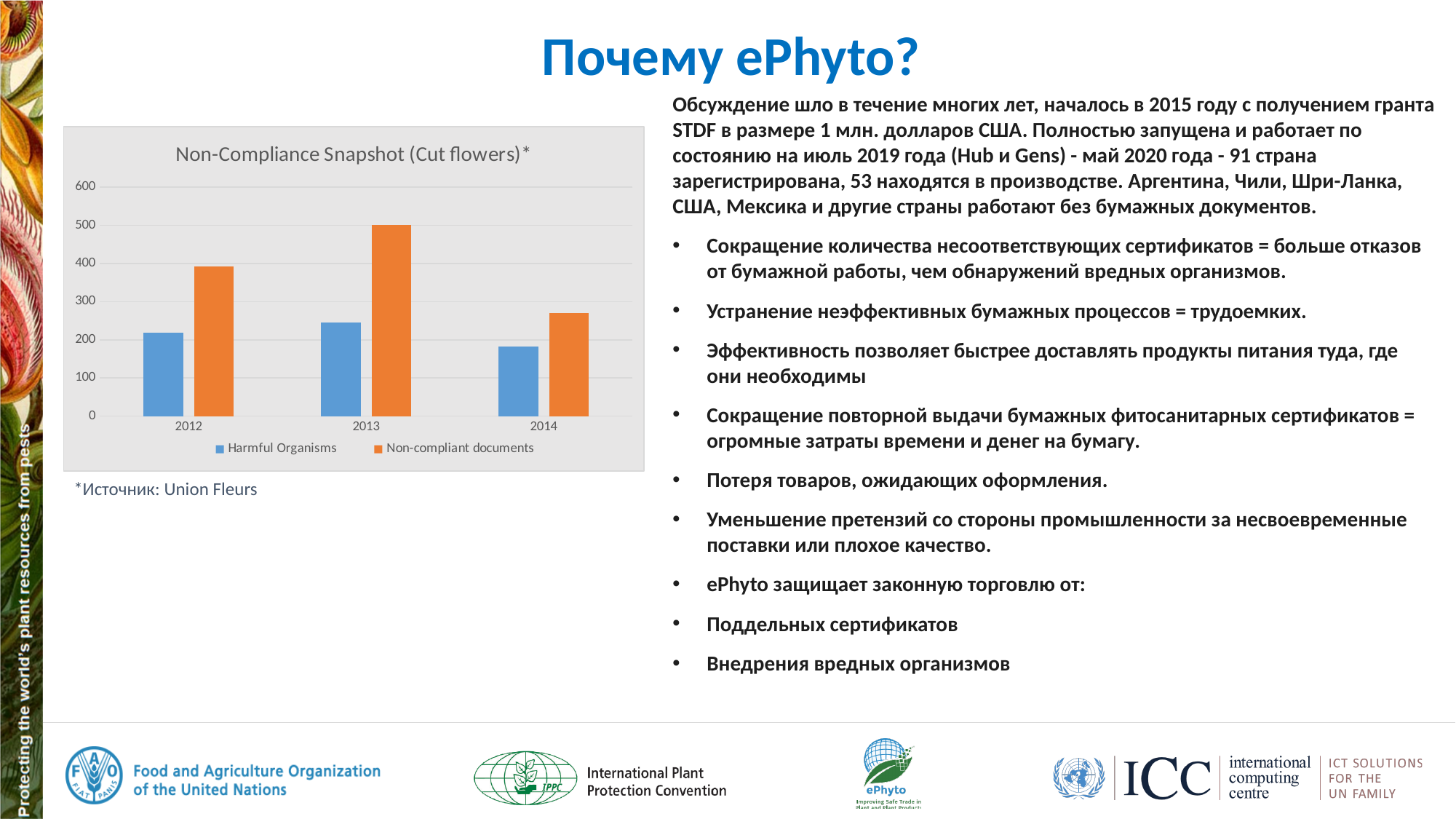

# Почему ePhyto?
Обсуждение шло в течение многих лет, началось в 2015 году с получением гранта STDF в размере 1 млн. долларов США. Полностью запущена и работает по состоянию на июль 2019 года (Hub и Gens) - май 2020 года - 91 страна зарегистрирована, 53 находятся в производстве. Аргентина, Чили, Шри-Ланка, США, Мексика и другие страны работают без бумажных документов.
Сокращение количества несоответствующих сертификатов = больше отказов от бумажной работы, чем обнаружений вредных организмов.
Устранение неэффективных бумажных процессов = трудоемких.
Эффективность позволяет быстрее доставлять продукты питания туда, где они необходимы
Сокращение повторной выдачи бумажных фитосанитарных сертификатов = огромные затраты времени и денег на бумагу.
Потеря товаров, ожидающих оформления.
Уменьшение претензий со стороны промышленности за несвоевременные поставки или плохое качество.
ePhyto защищает законную торговлю от:
Поддельных сертификатов
Внедрения вредных организмов

### Chart: Non-Compliance Snapshot (Cut flowers)*

| Category | Harmful Organisms | Non-compliant documents |
|---|---|---|
| 2012 | 218.0 | 392.0 |
| 2013 | 245.0 | 501.0 |
| 2014 | 183.0 | 271.0 |
*Источник: Union Fleurs